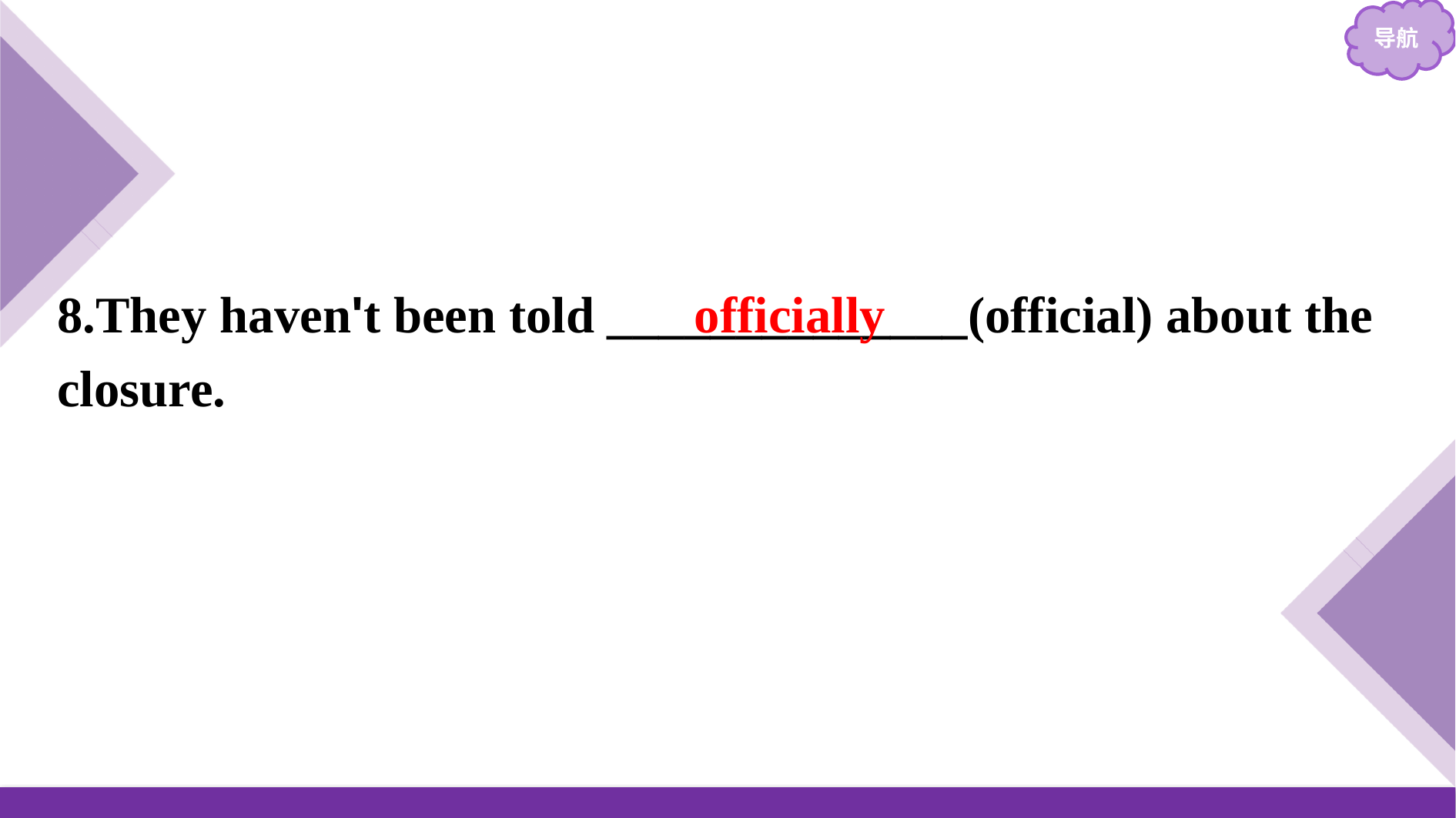

8.They haven't been told ______________(official) about the closure.
officially